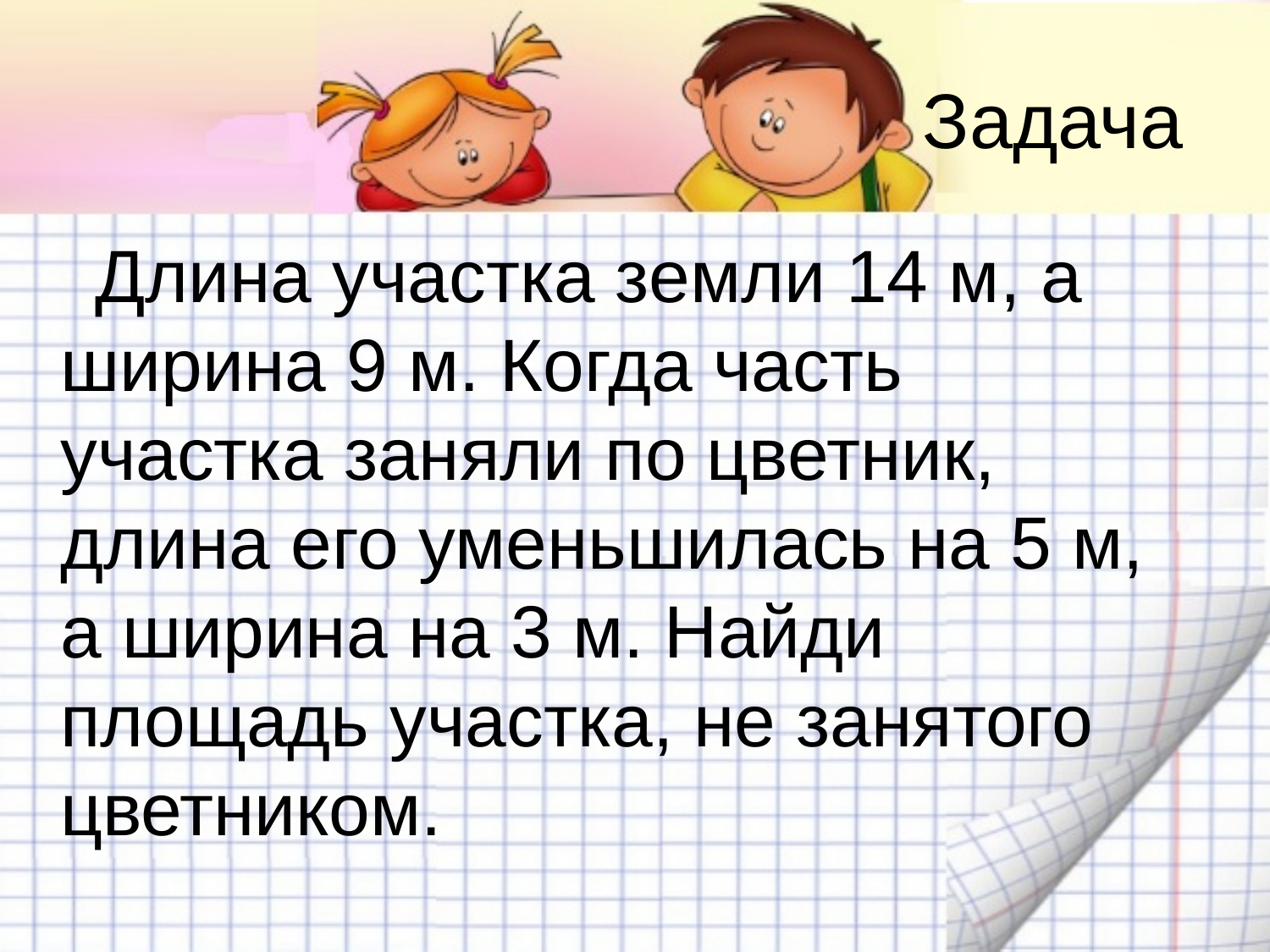

# Задача
    Длина участка земли 14 м, а ширина 9 м. Когда часть участка заняли по цветник, длина его уменьшилась на 5 м, а ширина на 3 м. Найди площадь участка, не занятого цветником.